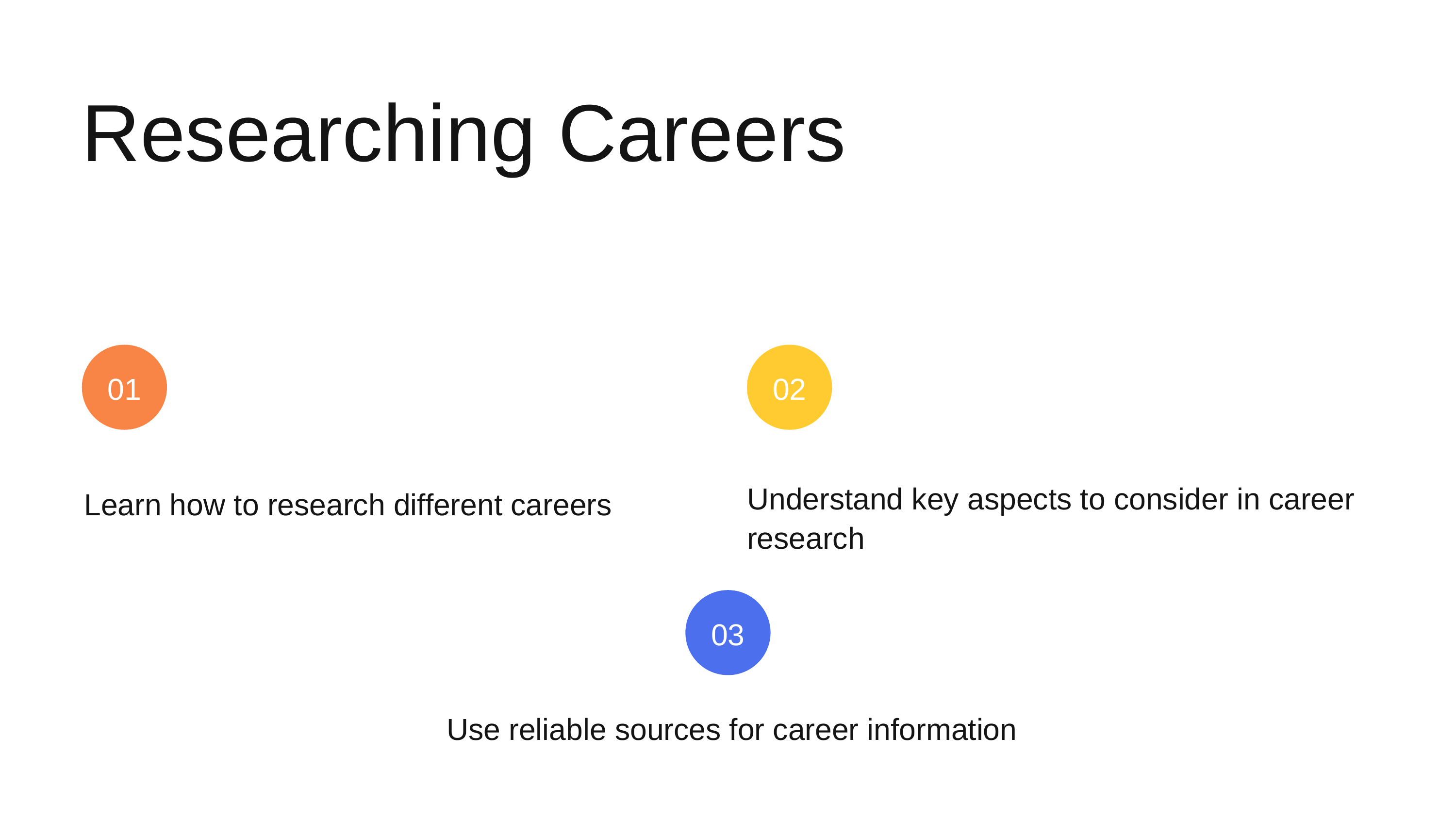

Researching Careers

01

02
Understand key aspects to consider in career research
 Learn how to research different careers

03
 Use reliable sources for career information